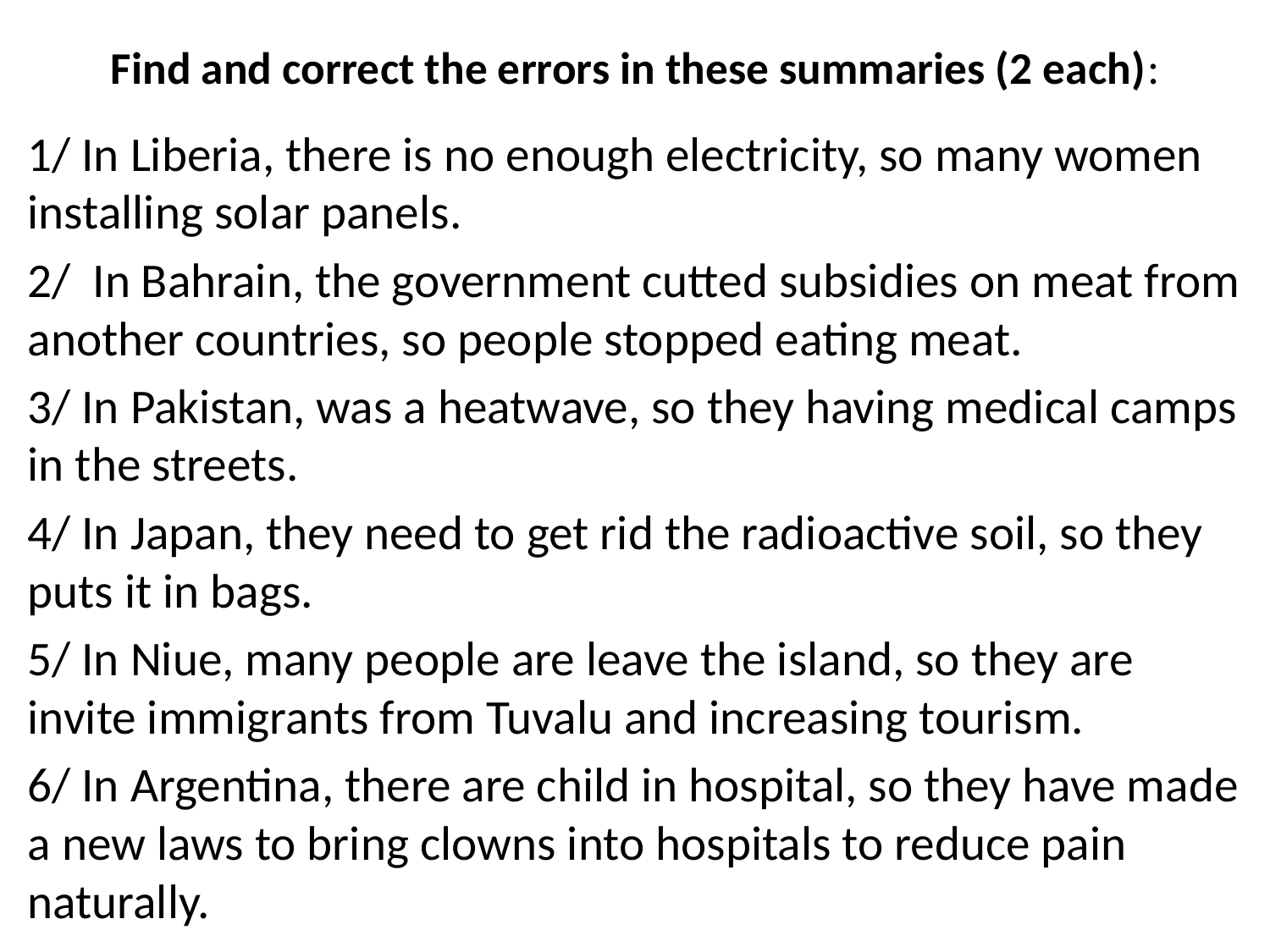

# Find and correct the errors in these summaries (2 each):
1/ In Liberia, there is no enough electricity, so many women installing solar panels.
2/  In Bahrain, the government cutted subsidies on meat from another countries, so people stopped eating meat.
3/ In Pakistan, was a heatwave, so they having medical camps in the streets.
4/ In Japan, they need to get rid the radioactive soil, so they puts it in bags.
5/ In Niue, many people are leave the island, so they are invite immigrants from Tuvalu and increasing tourism.
6/ In Argentina, there are child in hospital, so they have made a new laws to bring clowns into hospitals to reduce pain naturally.